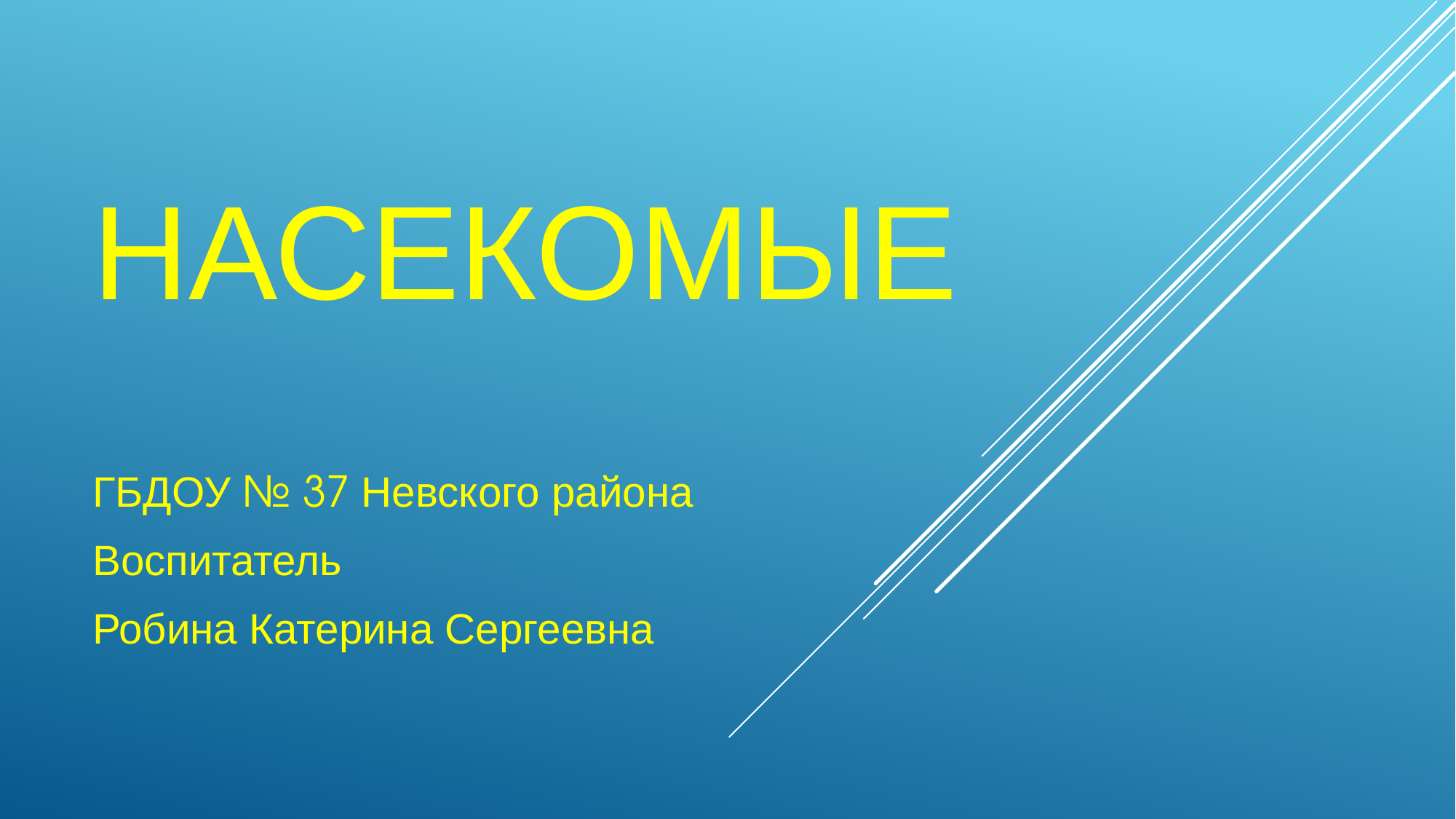

# насекомые
ГБДОУ № 37 Невского района
Воспитатель
Робина Катерина Сергеевна